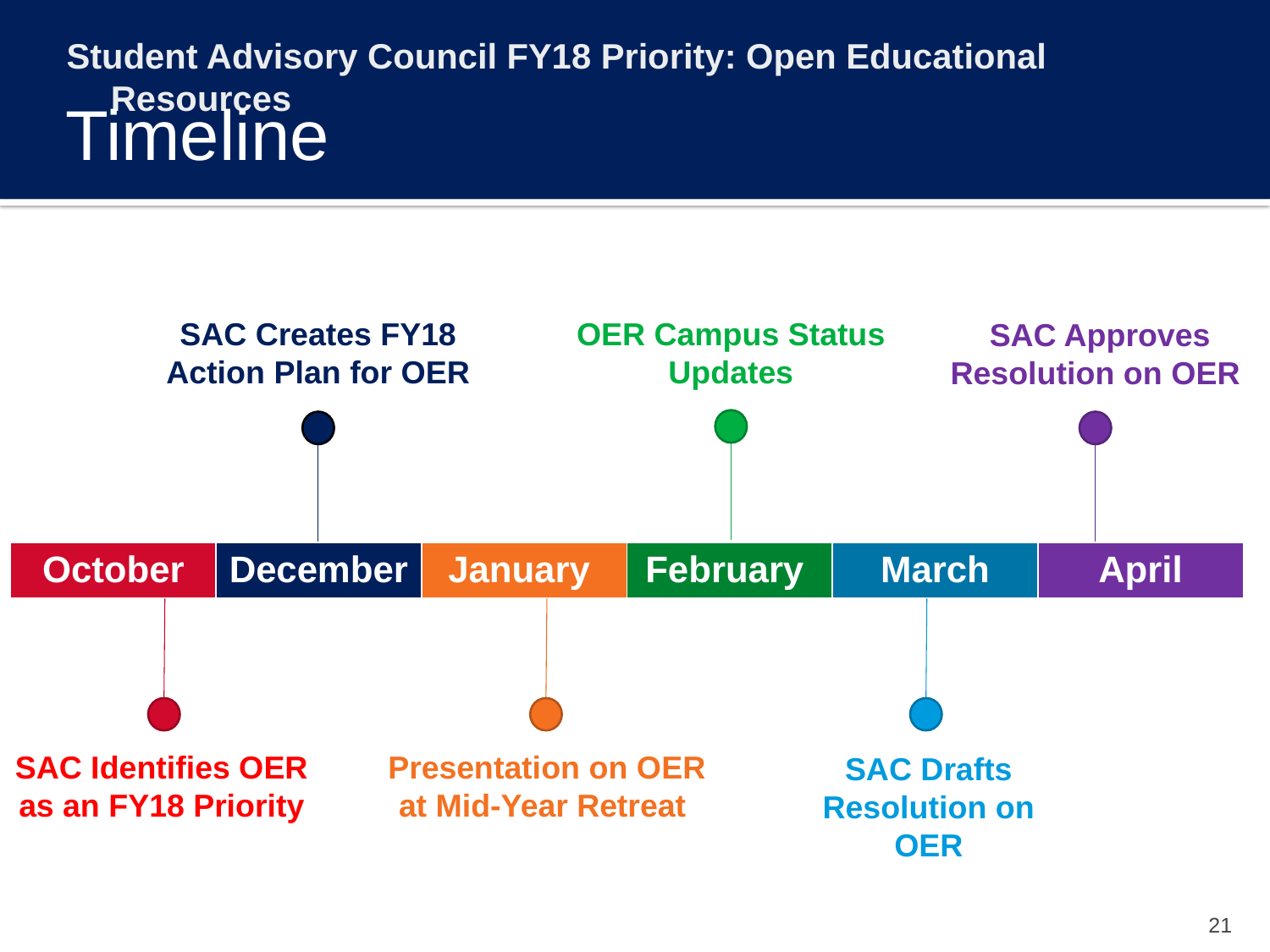

Student Advisory Council FY18 Priority: Open Educational Resources

# Timeline
SAC Creates FY18 Action Plan for OER
OER Campus Status Updates
SAC Approves Resolution on OER

| October | December | January | February | March | April |
| --- | --- | --- | --- | --- | --- |

SAC Identifies OER as an FY18 Priority
Presentation on OER at Mid-Year Retreat
SAC Drafts Resolution on OER